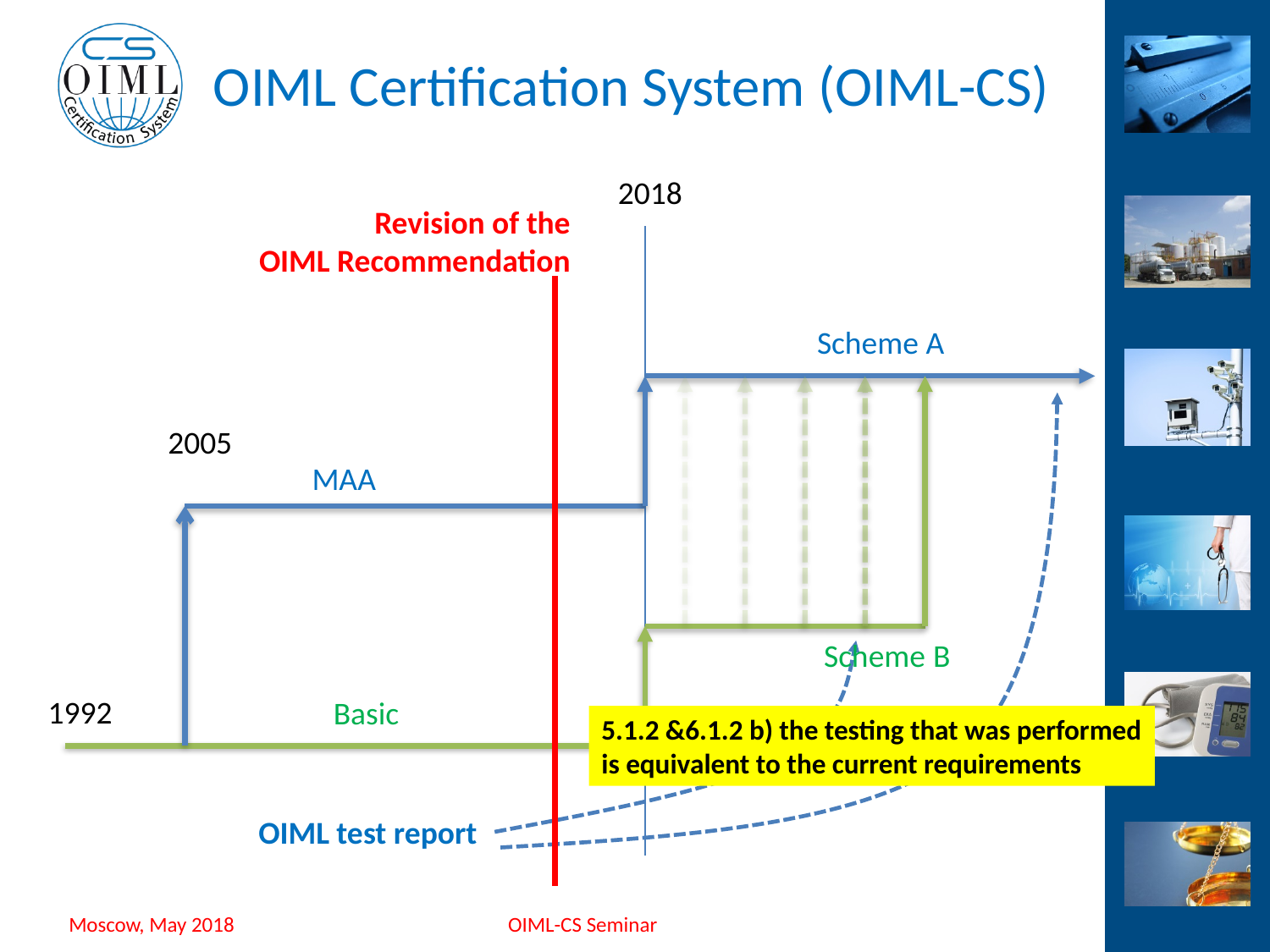

2018
Revision of the
OIML Recommendation
Scheme A

2005
MAA
Scheme B
1992
Basic
5.1.2 &6.1.2 b) the testing that was performed
is equivalent to the current requirements
OIML test report